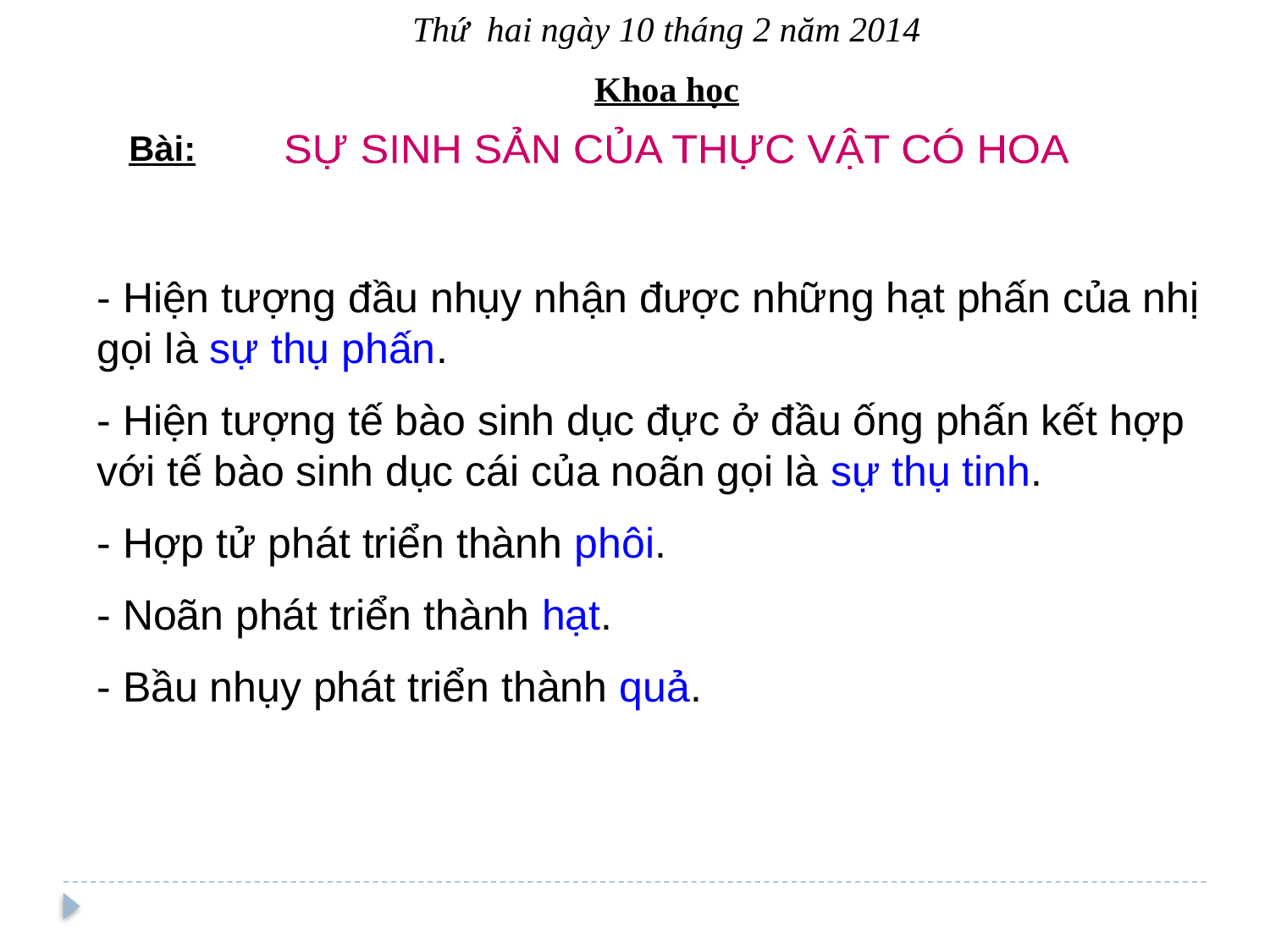

Thứ  hai ngày 10 tháng 2 năm 2014
Khoa học
Bài:
SỰ SINH SẢN CỦA THỰC VẬT CÓ HOA

- Hiện tượng đầu nhụy nhận được những hạt phấn của nhị gọi là sự thụ phấn.
- Hiện tượng tế bào sinh dục đực ở đầu ống phấn kết hợp với tế bào sinh dục cái của noãn gọi là sự thụ tinh.
- Hợp tử phát triển thành phôi.
- Noãn phát triển thành hạt.
- Bầu nhụy phát triển thành quả.